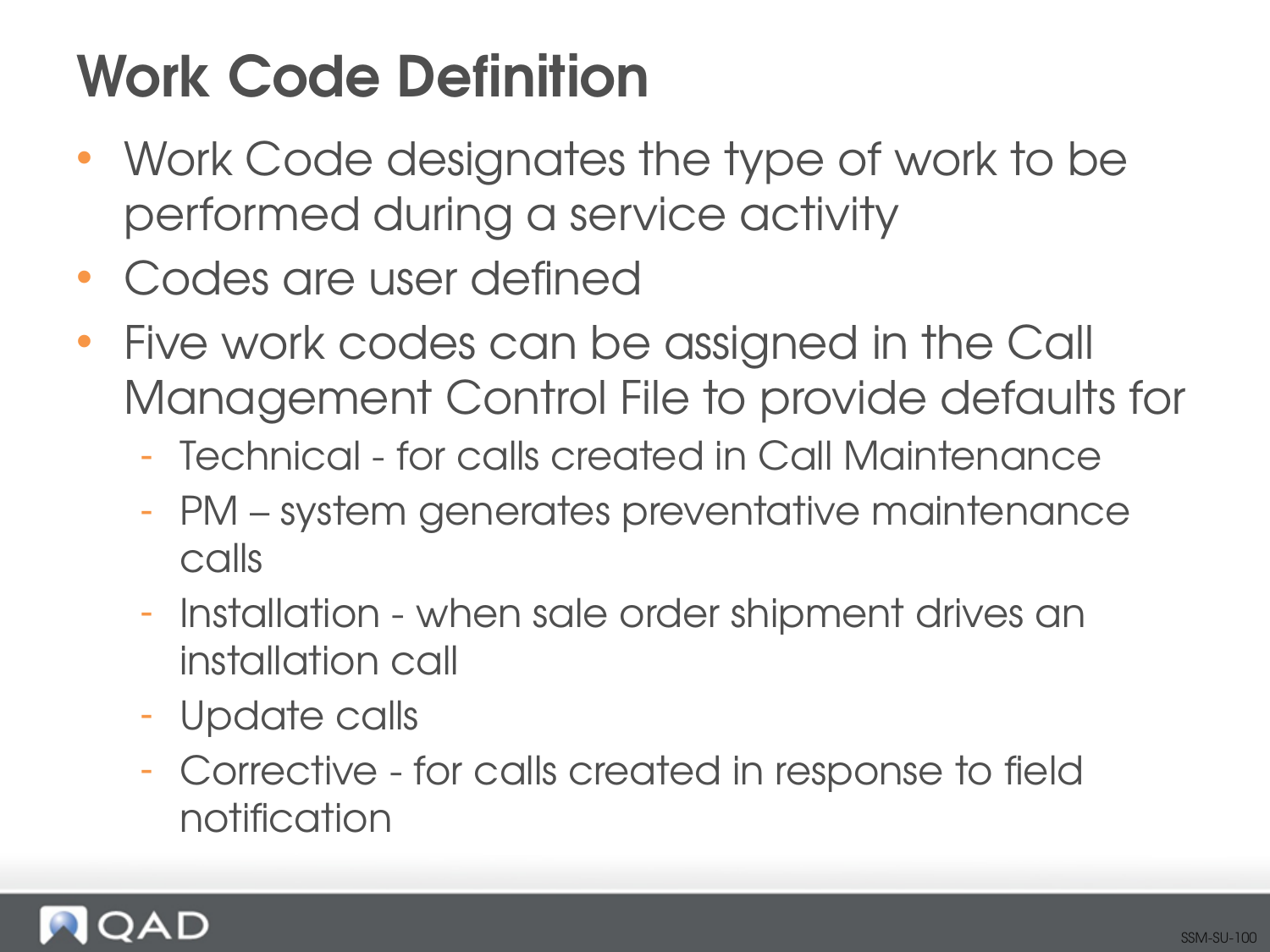

# Work Code Definition
Work Code designates the type of work to be performed during a service activity
Codes are user defined
Five work codes can be assigned in the Call Management Control File to provide defaults for
Technical - for calls created in Call Maintenance
PM – system generates preventative maintenance calls
Installation - when sale order shipment drives an installation call
Update calls
Corrective - for calls created in response to field notification

SSM-SU-100